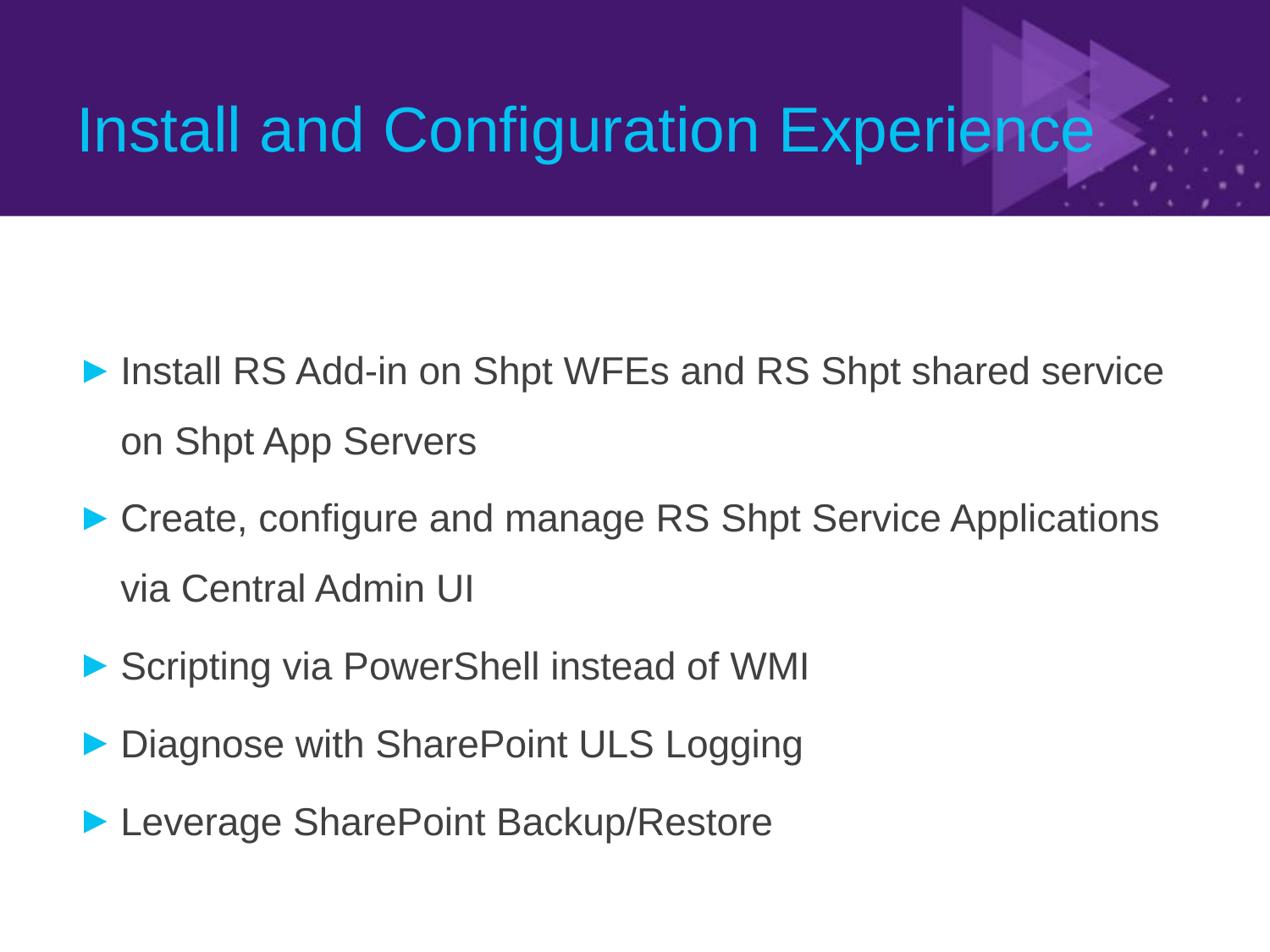

# Install and Configuration Experience

Install RS Add-in on Shpt WFEs and RS Shpt shared service on Shpt App Servers
Create, configure and manage RS Shpt Service Applications via Central Admin UI
Scripting via PowerShell instead of WMI
Diagnose with SharePoint ULS Logging
Leverage SharePoint Backup/Restore